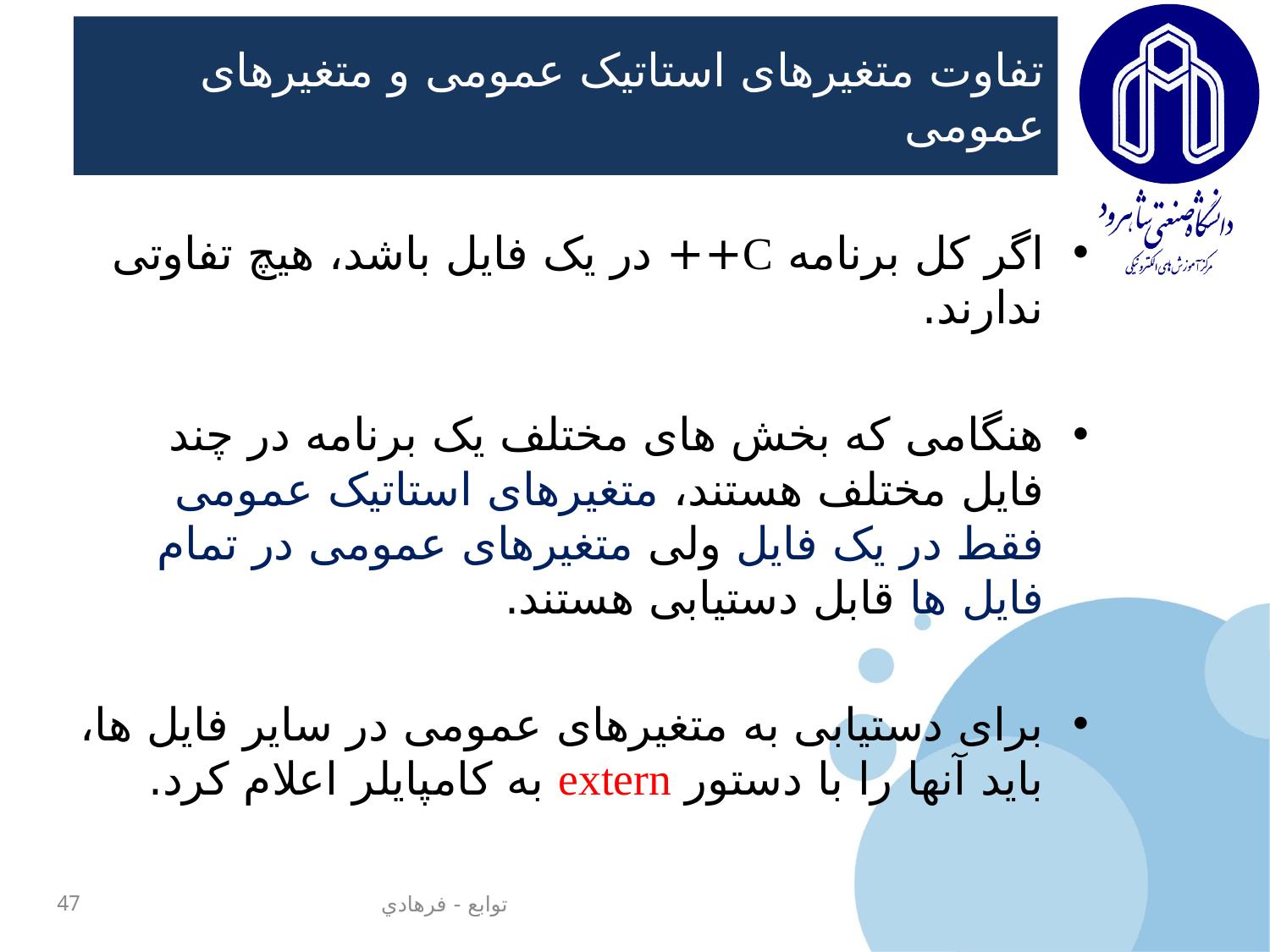

# تفاوت متغیرهای استاتیک عمومی و متغیرهای عمومی
اگر کل برنامه C++ در یک فایل باشد، هیچ تفاوتی ندارند.

هنگامی که بخش های مختلف یک برنامه در چند فایل مختلف هستند، متغیرهای استاتیک عمومی فقط در یک فایل ولی متغیرهای عمومی در تمام فایل ها قابل دستیابی هستند.

برای دستیابی به متغیرهای عمومی در سایر فایل ها، باید آنها را با دستور extern به کامپایلر اعلام کرد.
47
توابع - فرهادي